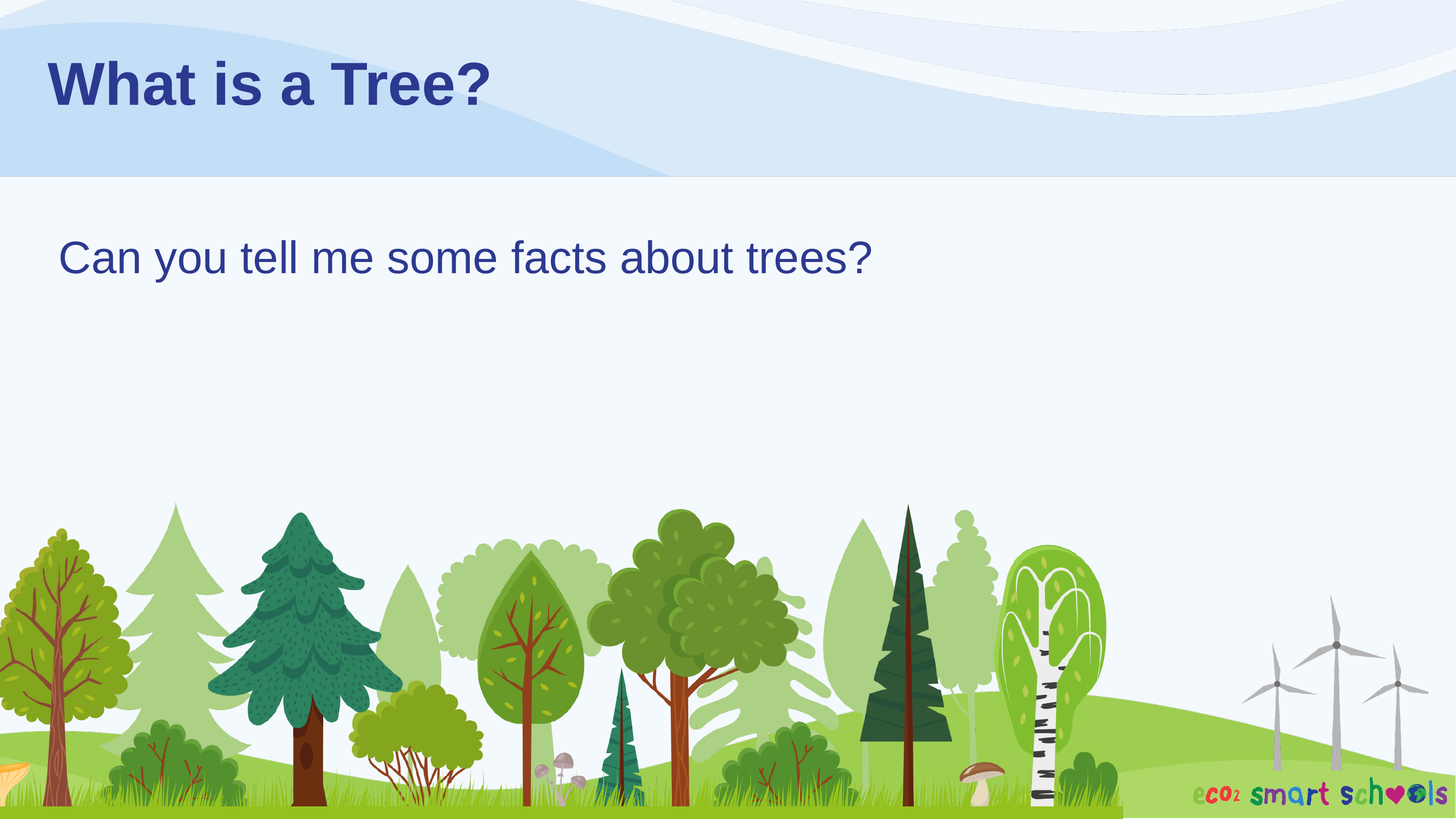

What is a Tree?

Can you tell me some facts about trees?